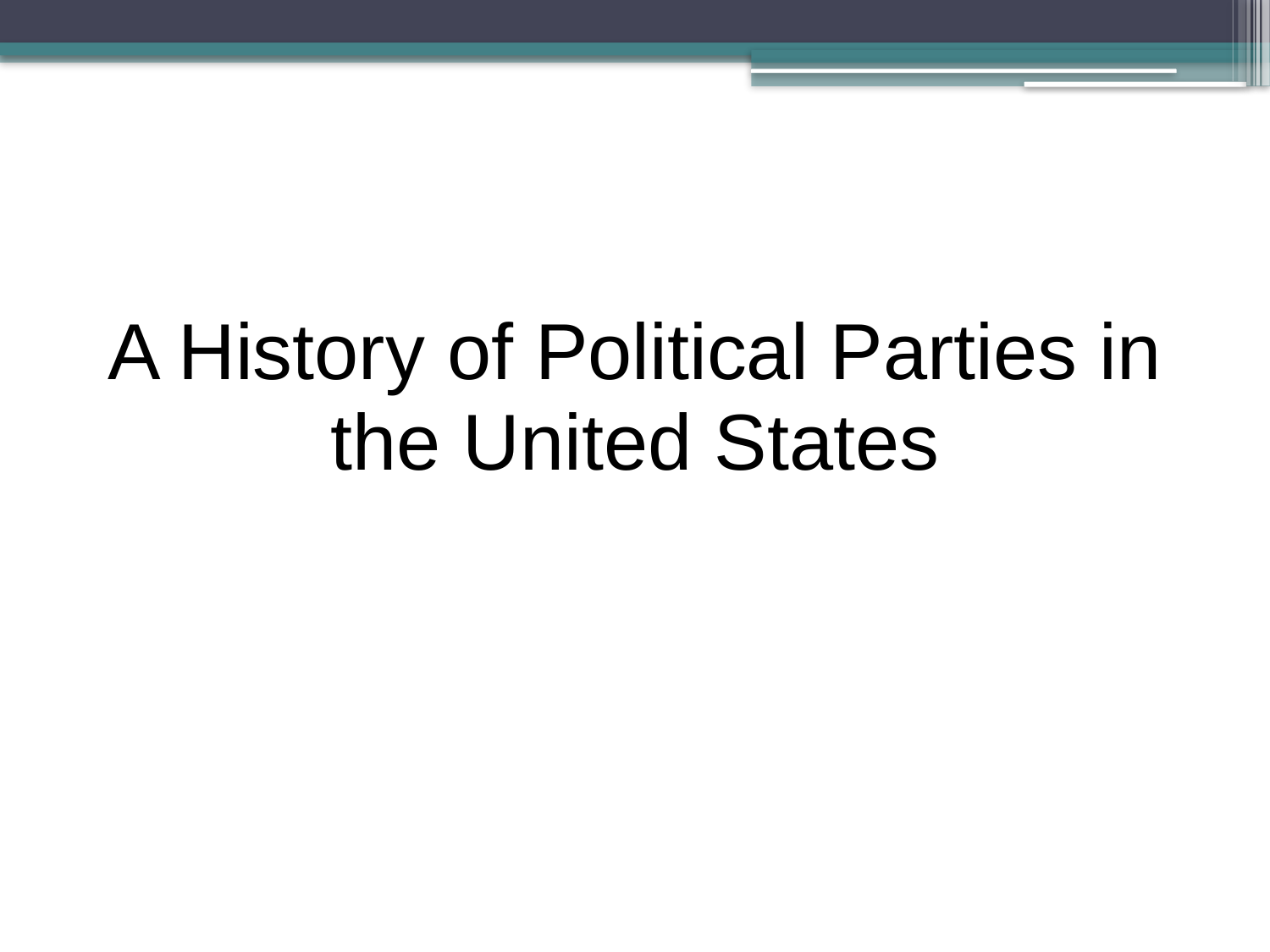

# A History of Political Parties in the United States